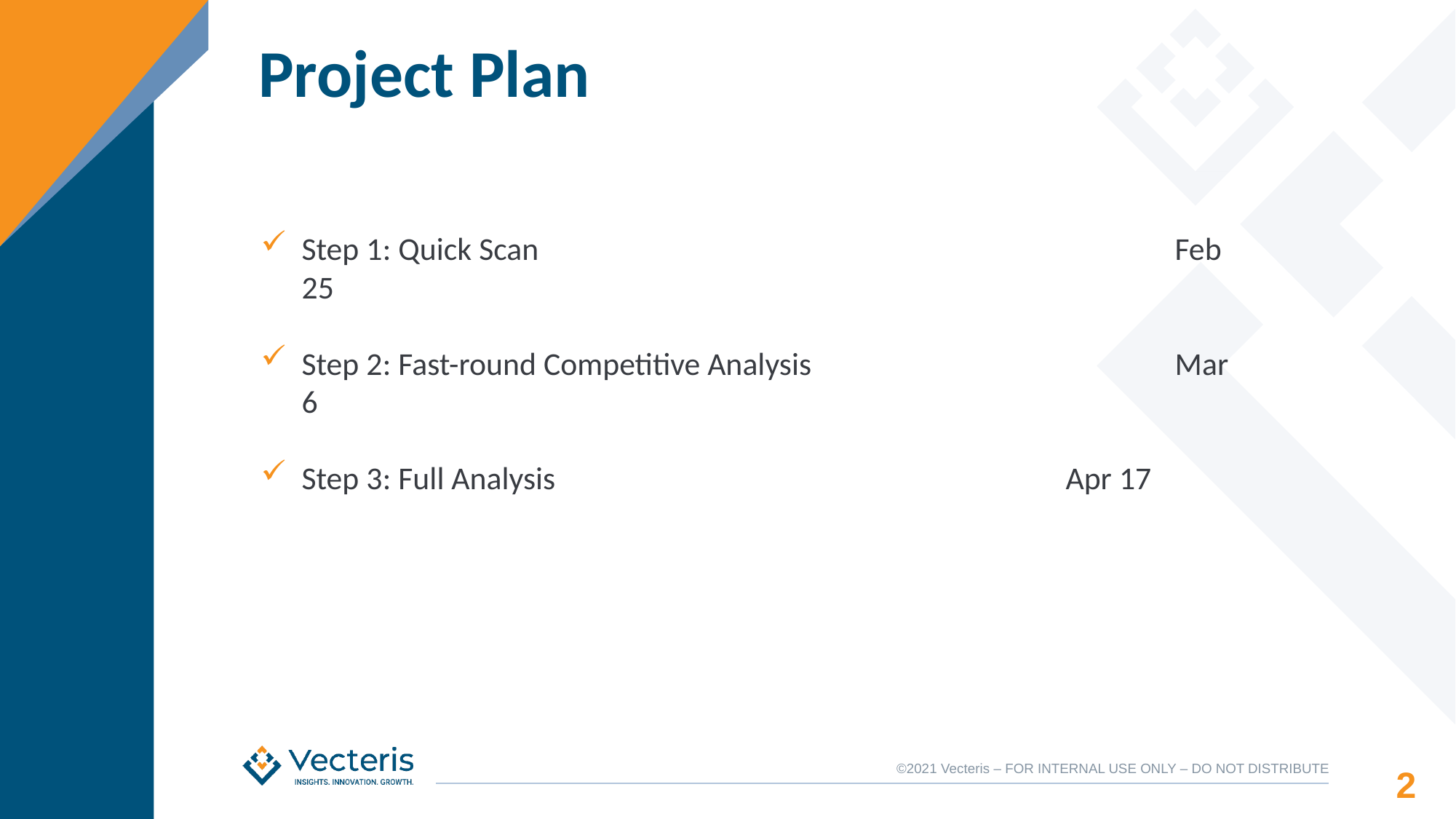

# Project Plan

Step 1: Quick Scan						Feb 25

Step 2: Fast-round Competitive Analysis				Mar 6

Step 3: Full Analysis 					Apr 17

2
©2021 Vecteris – FOR INTERNAL USE ONLY – DO NOT DISTRIBUTE